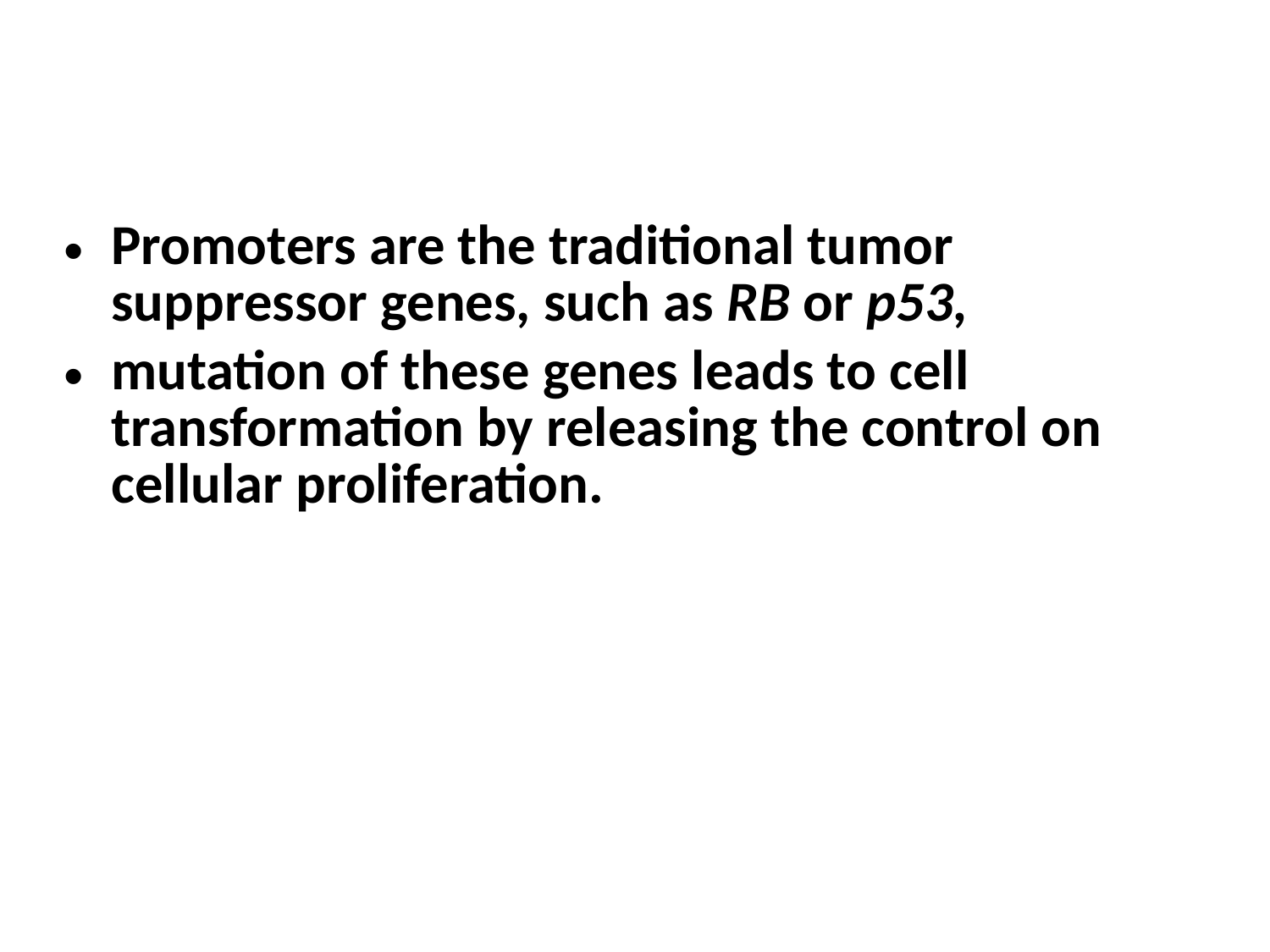

Promoters are the traditional tumor suppressor genes, such as RB or p53,
mutation of these genes leads to cell transformation by releasing the control on cellular proliferation.